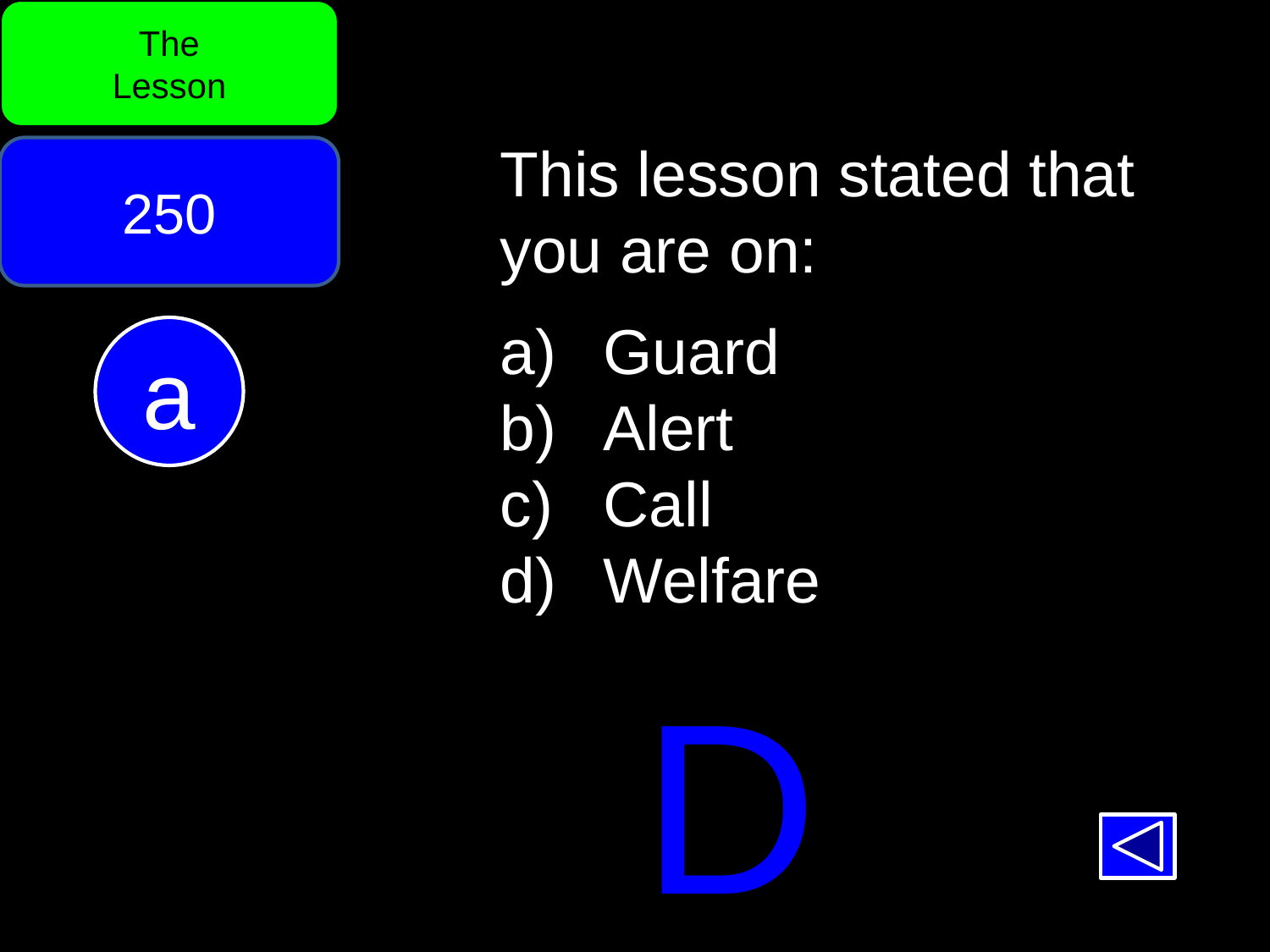

The
Lesson
This lesson stated that
you are on:

Guard
Alert
Call
Welfare
250
a
D